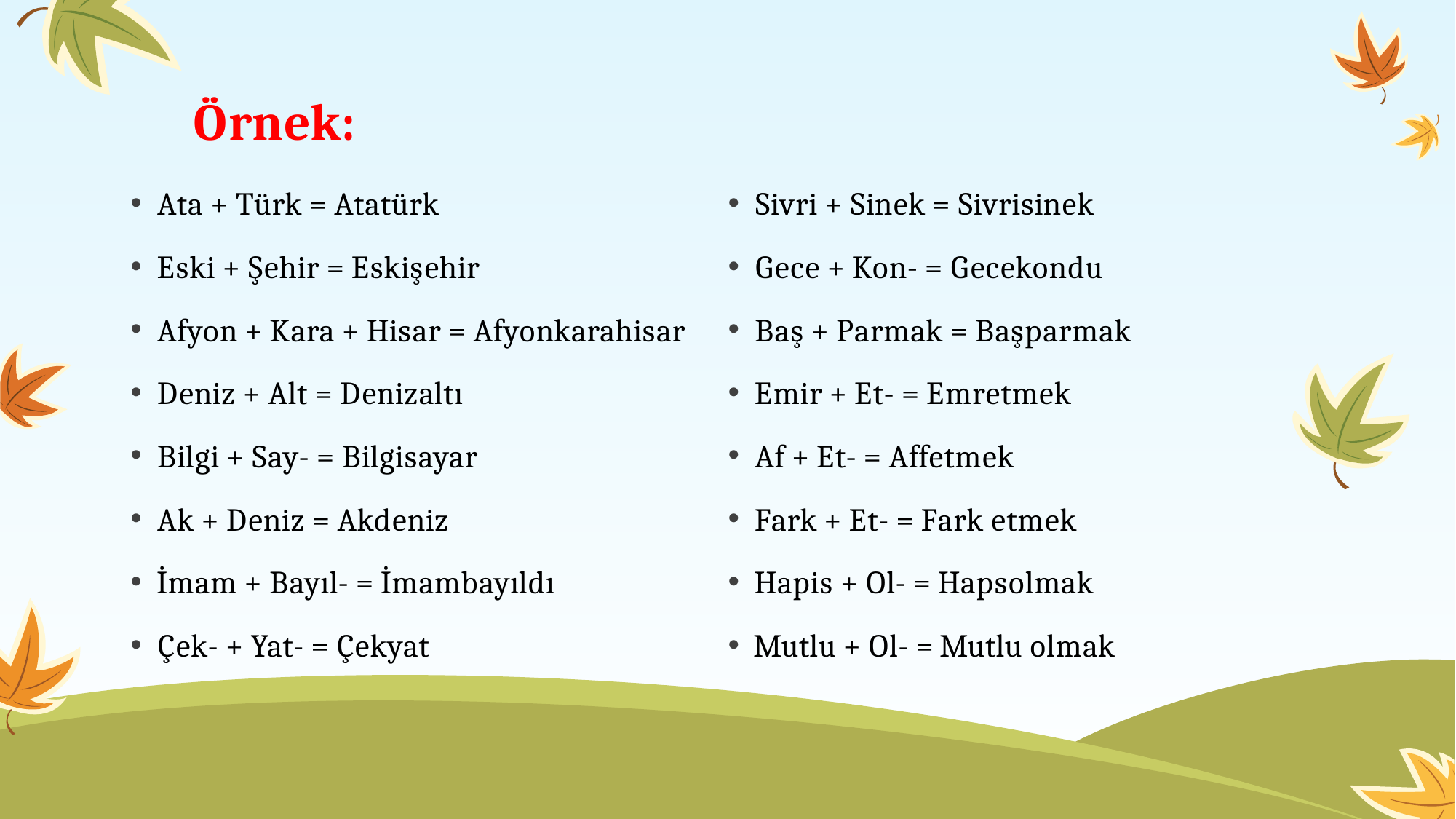

# Örnek:
Ata + Türk = Atatürk
Eski + Şehir = Eskişehir
Afyon + Kara + Hisar = Afyonkarahisar
Deniz + Alt = Denizaltı
Bilgi + Say- = Bilgisayar
Ak + Deniz = Akdeniz
İmam + Bayıl- = İmambayıldı
Çek- + Yat- = Çekyat

Sivri + Sinek = Sivrisinek
Gece + Kon- = Gecekondu
Baş + Parmak = Başparmak
Emir + Et- = Emretmek
Af + Et- = Affetmek
Fark + Et- = Fark etmek
Hapis + Ol- = Hapsolmak
Mutlu + Ol- = Mutlu olmak